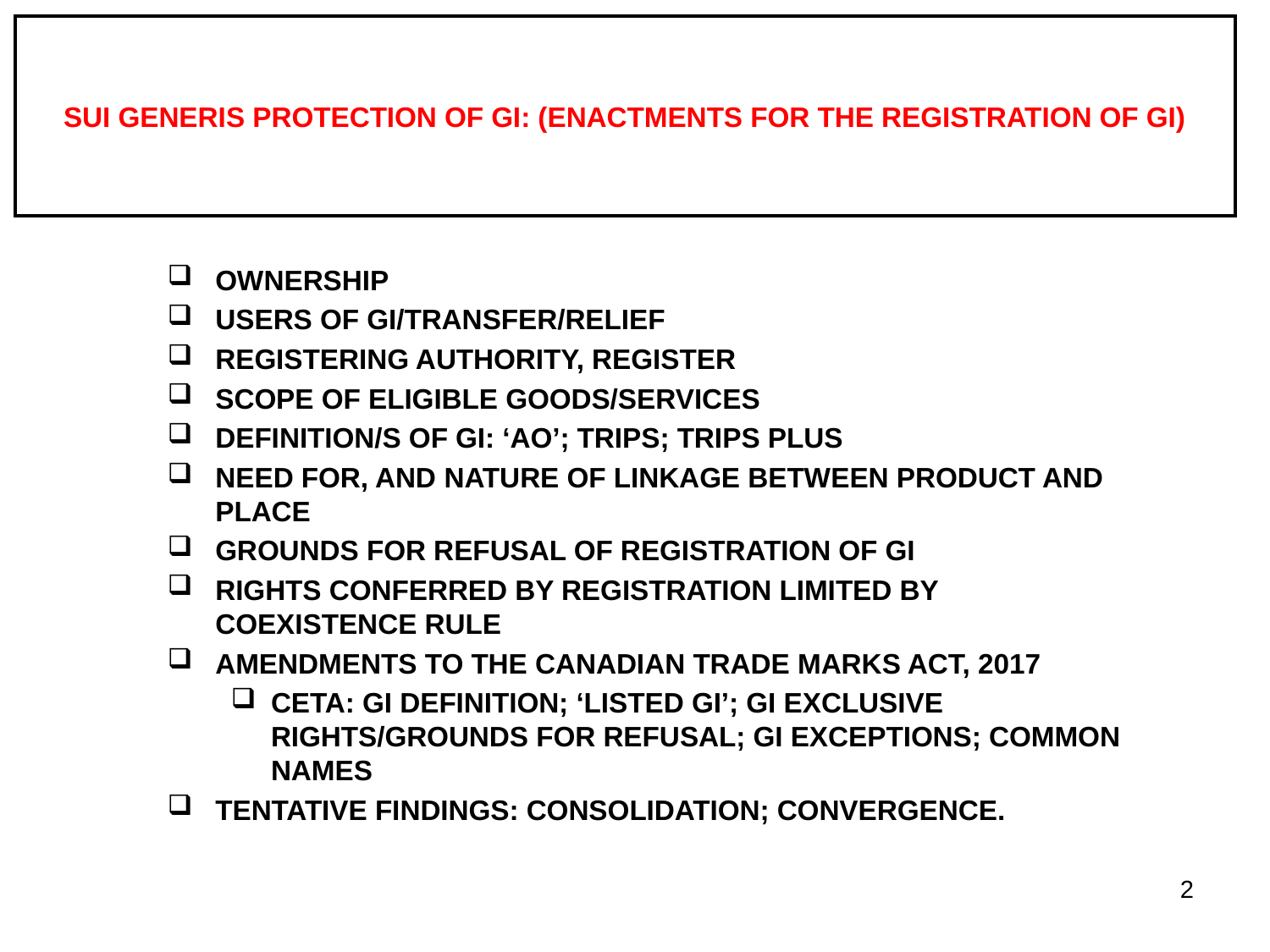

# SUI GENERIS PROTECTION OF GI: (ENACTMENTS FOR THE REGISTRATION OF GI)
OWNERSHIP
USERS OF GI/TRANSFER/RELIEF
REGISTERING AUTHORITY, REGISTER
SCOPE OF ELIGIBLE GOODS/SERVICES
DEFINITION/S OF GI: ‘AO’; TRIPS; TRIPS PLUS
NEED FOR, AND NATURE OF LINKAGE BETWEEN PRODUCT AND PLACE
GROUNDS FOR REFUSAL OF REGISTRATION OF GI
RIGHTS CONFERRED BY REGISTRATION LIMITED BY COEXISTENCE RULE
AMENDMENTS TO THE CANADIAN TRADE MARKS ACT, 2017
CETA: GI DEFINITION; ‘LISTED GI’; GI EXCLUSIVE RIGHTS/GROUNDS FOR REFUSAL; GI EXCEPTIONS; COMMON NAMES
TENTATIVE FINDINGS: CONSOLIDATION; CONVERGENCE.

2